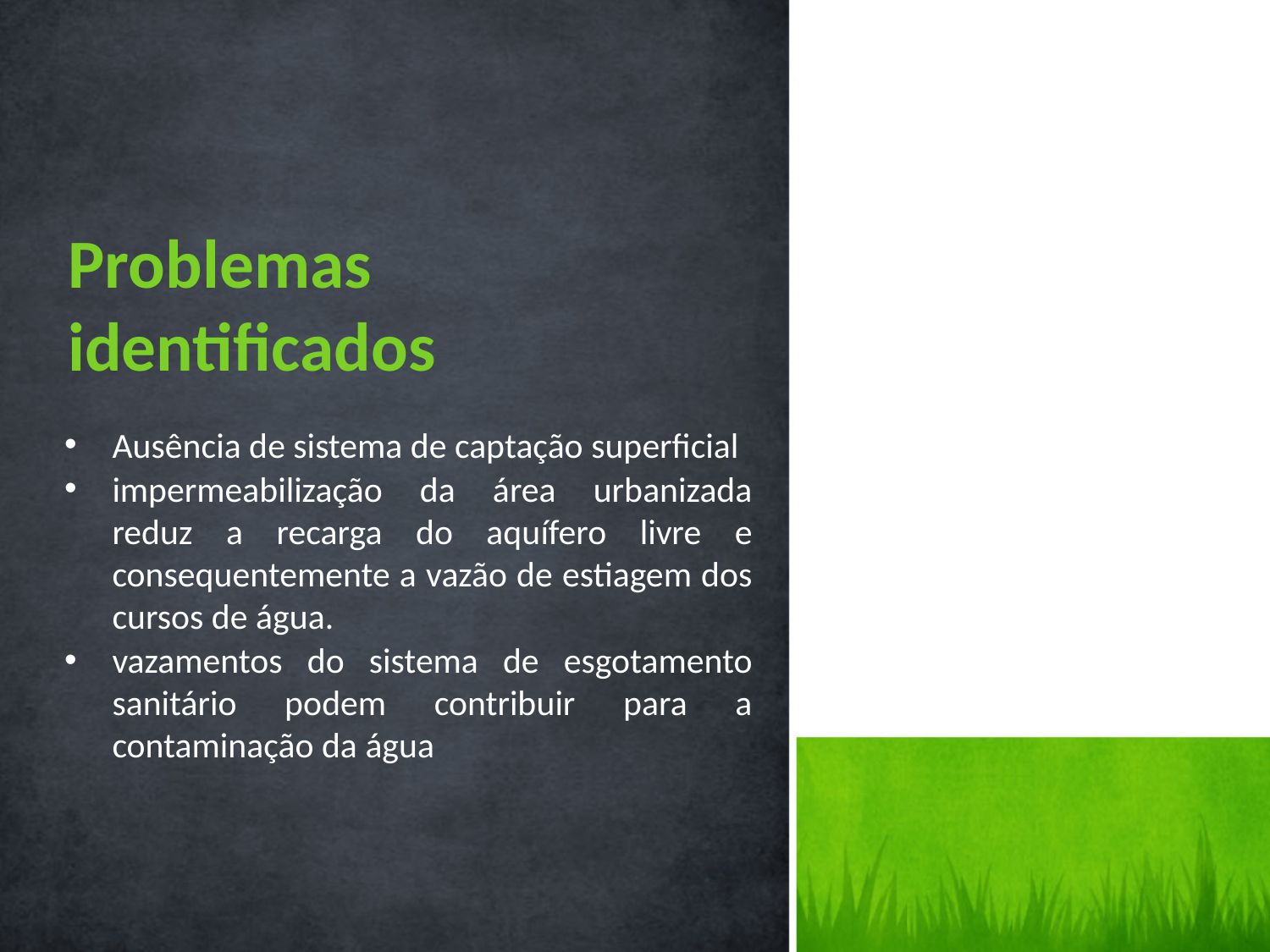

Problemas identificados
Ausência de sistema de captação superficial
impermeabilização da área urbanizada reduz a recarga do aquífero livre e consequentemente a vazão de estiagem dos cursos de água.
vazamentos do sistema de esgotamento sanitário podem contribuir para a contaminação da água